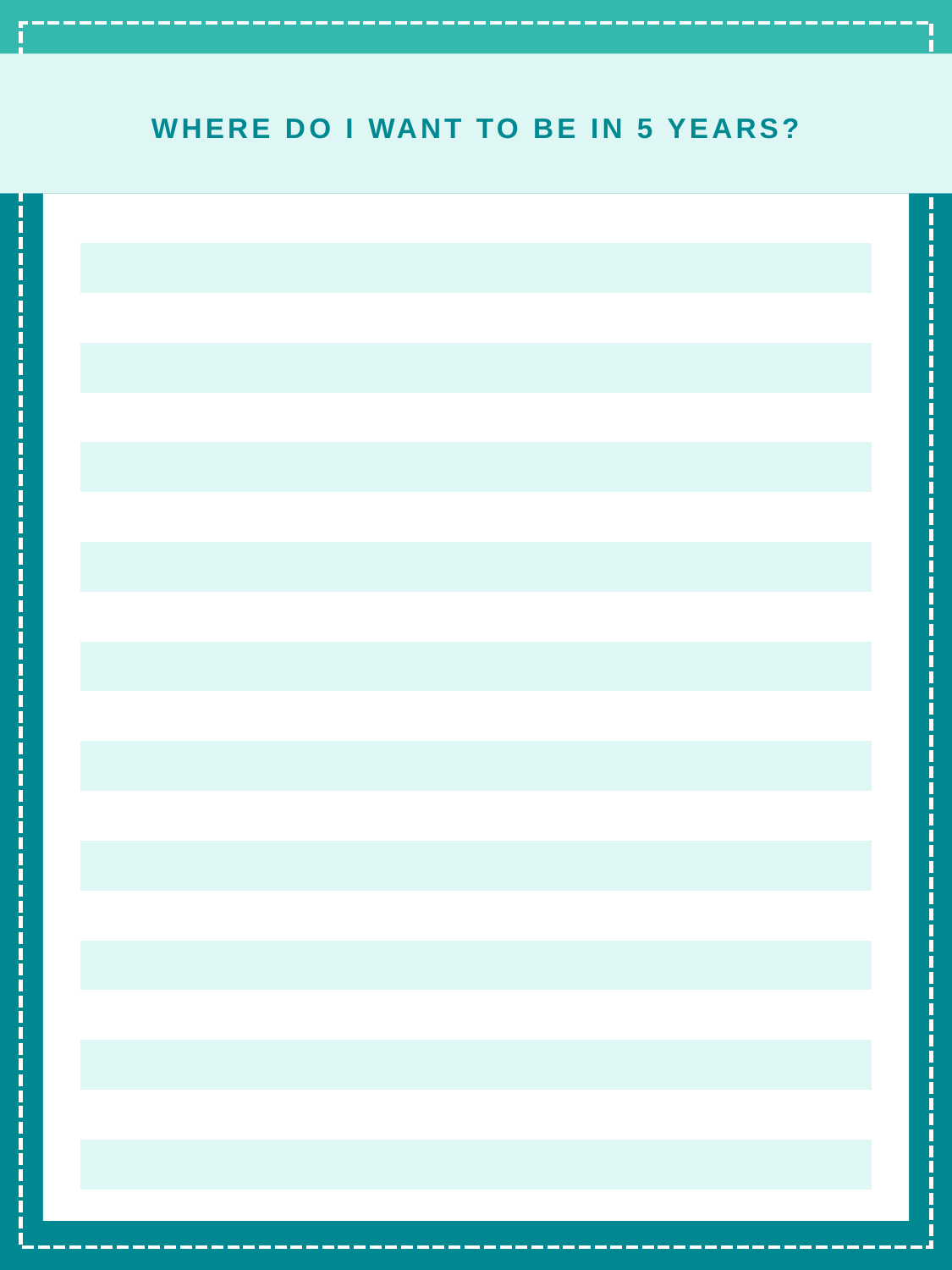

WHERE DO I WANT TO BE IN 5 YEARS?

|  |
| --- |
|  |
|  |
|  |
|  |
|  |
|  |
|  |
|  |
|  |
|  |
|  |
|  |
|  |
|  |
|  |
|  |
|  |
|  |